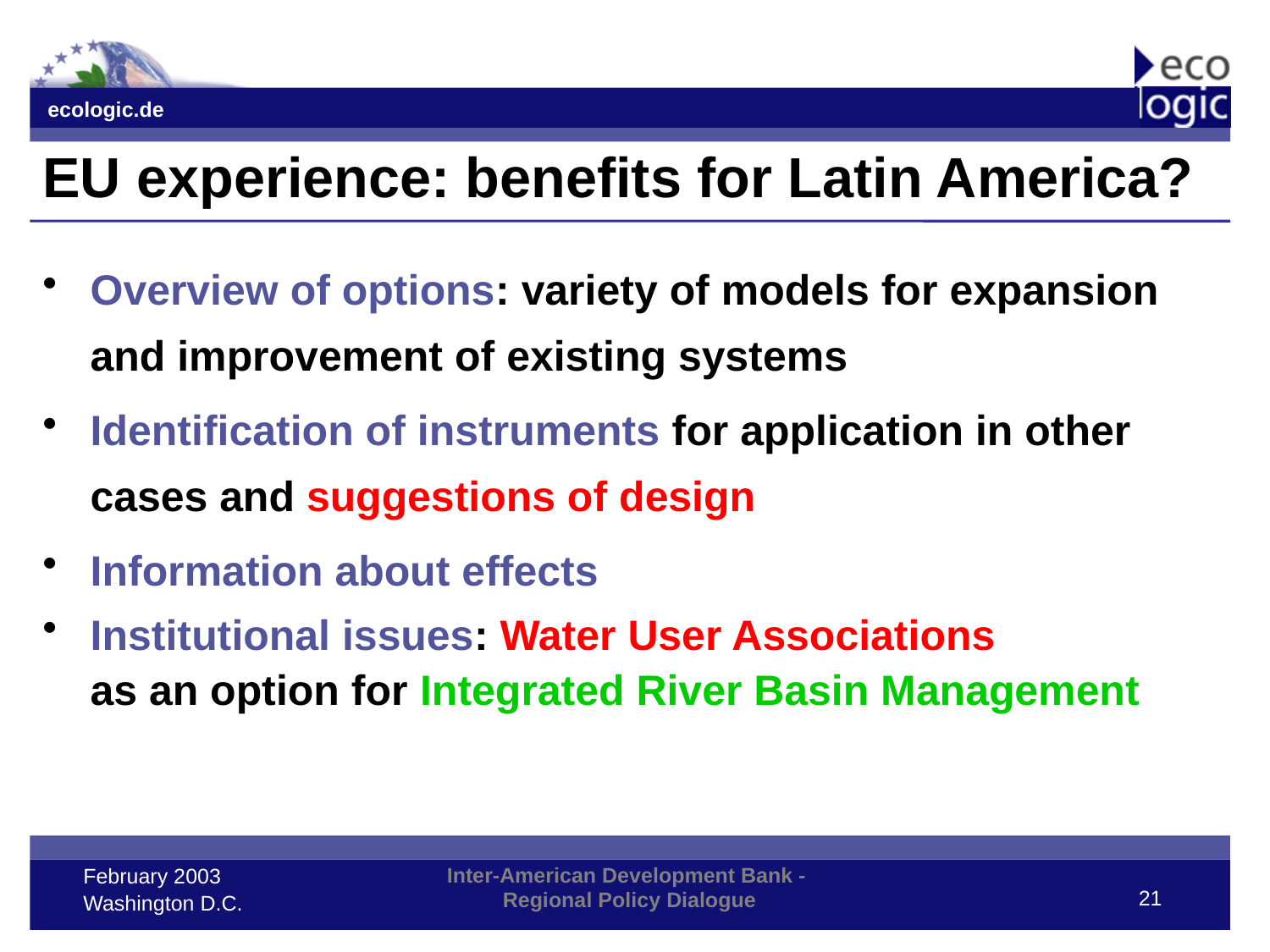

# EU experience: benefits for Latin America?
Overview of options: variety of models for expansion and improvement of existing systems
Identification of instruments for application in other cases and suggestions of design
Information about effects
Institutional issues: Water User Associations                as an option for Integrated River Basin Management
21